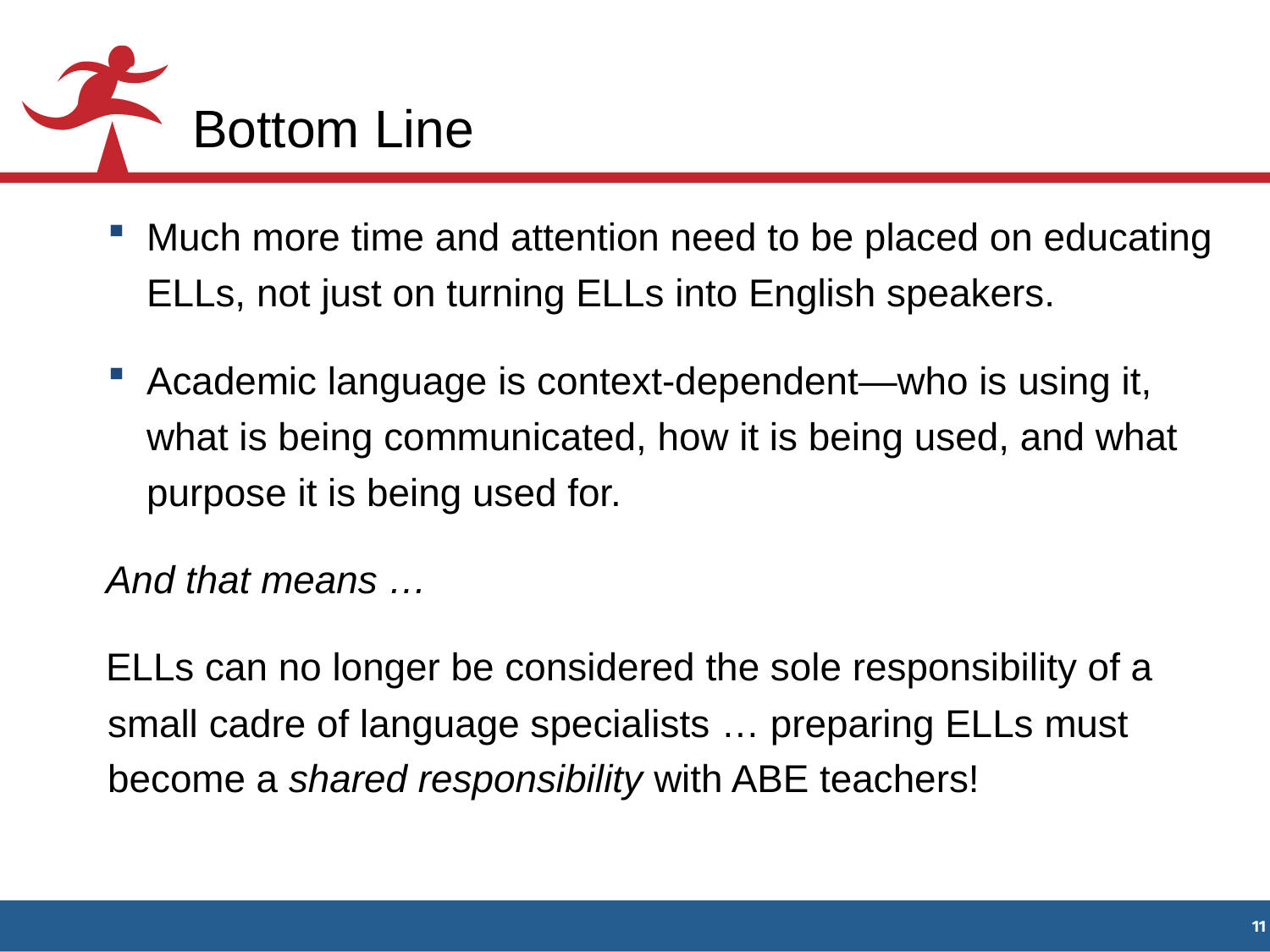

# Bottom Line
Much more time and attention need to be placed on educating ELLs, not just on turning ELLs into English speakers.
Academic language is context-dependent—who is using it, what is being communicated, how it is being used, and what purpose it is being used for.
And that means …
ELLs can no longer be considered the sole responsibility of a small cadre of language specialists … preparing ELLs must become a shared responsibility with ABE teachers!